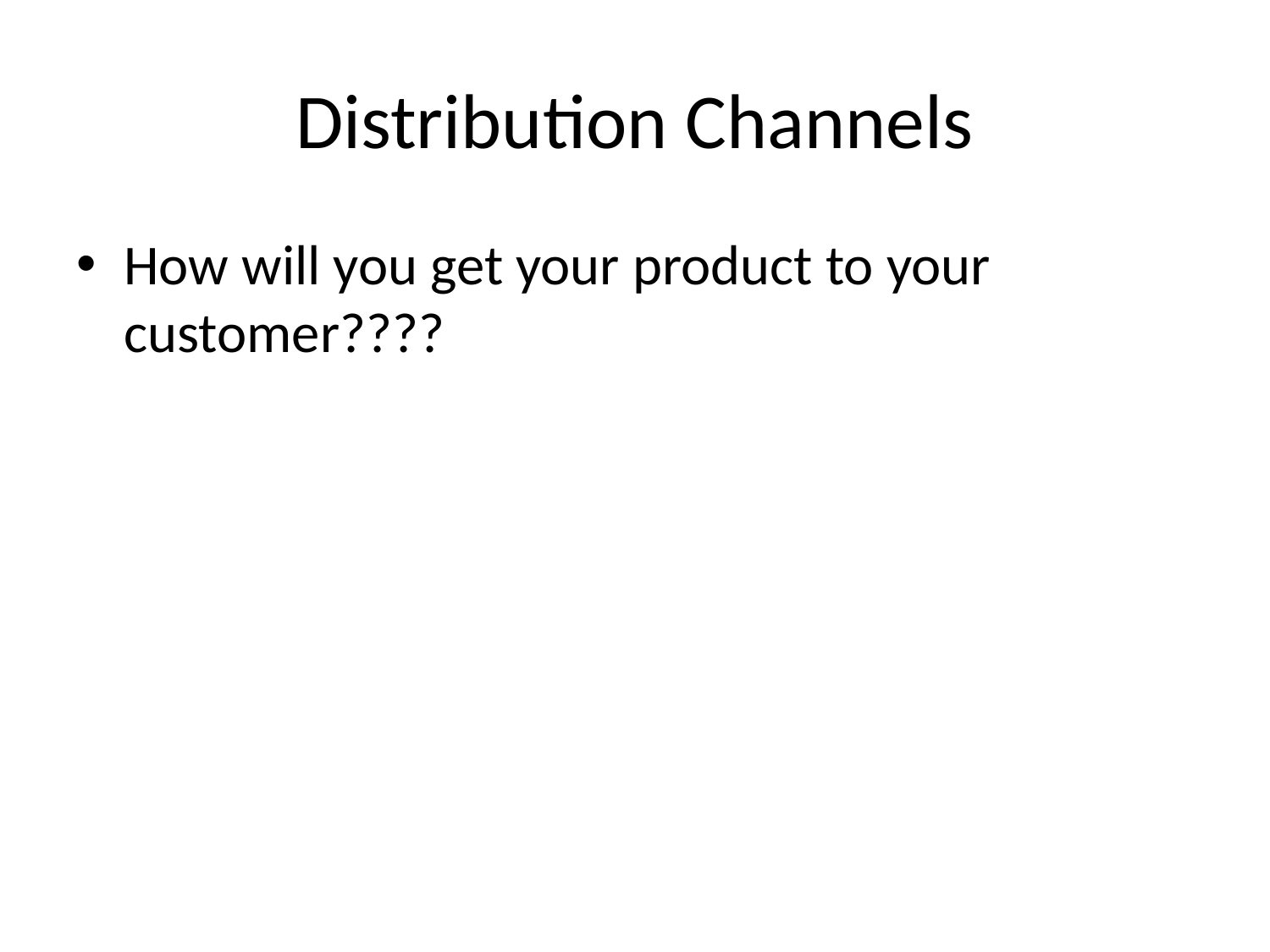

# Distribution Channels
How will you get your product to your customer????